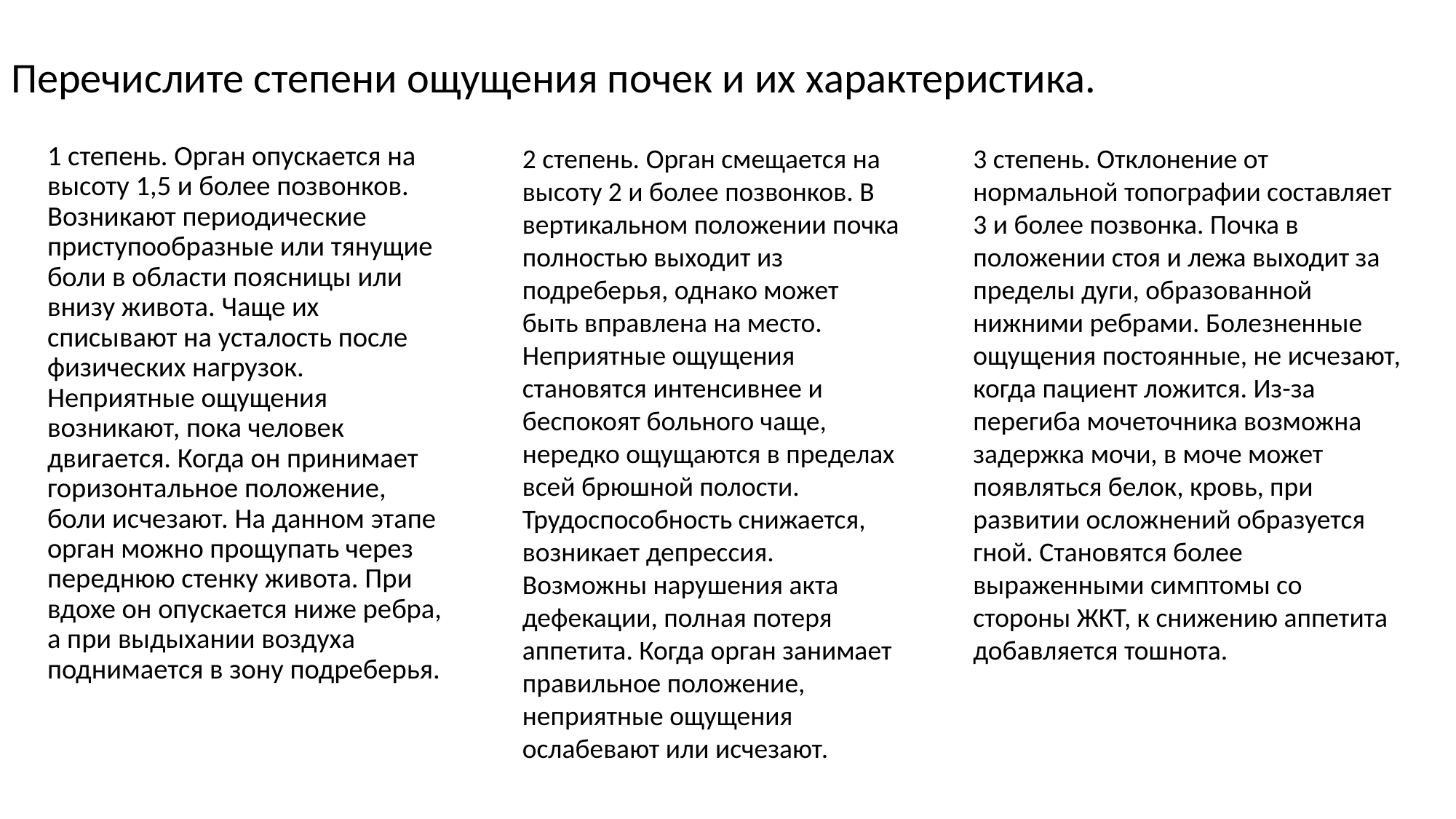

# Перечислите степени ощущения почек и их характеристика.
1 степень. Орган опускается на высоту 1,5 и более позвонков. Возникают периодические приступообразные или тянущие боли в области поясницы или внизу живота. Чаще их списывают на усталость после физических нагрузок. Неприятные ощущения возникают, пока человек двигается. Когда он принимает горизонтальное положение, боли исчезают. На данном этапе орган можно прощупать через переднюю стенку живота. При вдохе он опускается ниже ребра, а при выдыхании воздуха поднимается в зону подреберья.
2 степень. Орган смещается на высоту 2 и более позвонков. В вертикальном положении почка полностью выходит из подреберья, однако может быть вправлена на место. Неприятные ощущения становятся интенсивнее и беспокоят больного чаще, нередко ощущаются в пределах всей брюшной полости. Трудоспособность снижается, возникает депрессия. Возможны нарушения акта дефекации, полная потеря аппетита. Когда орган занимает правильное положение, неприятные ощущения ослабевают или исчезают.
3 степень. Отклонение от нормальной топографии составляет 3 и более позвонка. Почка в положении стоя и лежа выходит за пределы дуги, образованной нижними ребрами. Болезненные ощущения постоянные, не исчезают, когда пациент ложится. Из-за перегиба мочеточника возможна задержка мочи, в моче может появляться белок, кровь, при развитии осложнений образуется гной. Становятся более выраженными симптомы со стороны ЖКТ, к снижению аппетита добавляется тошнота.